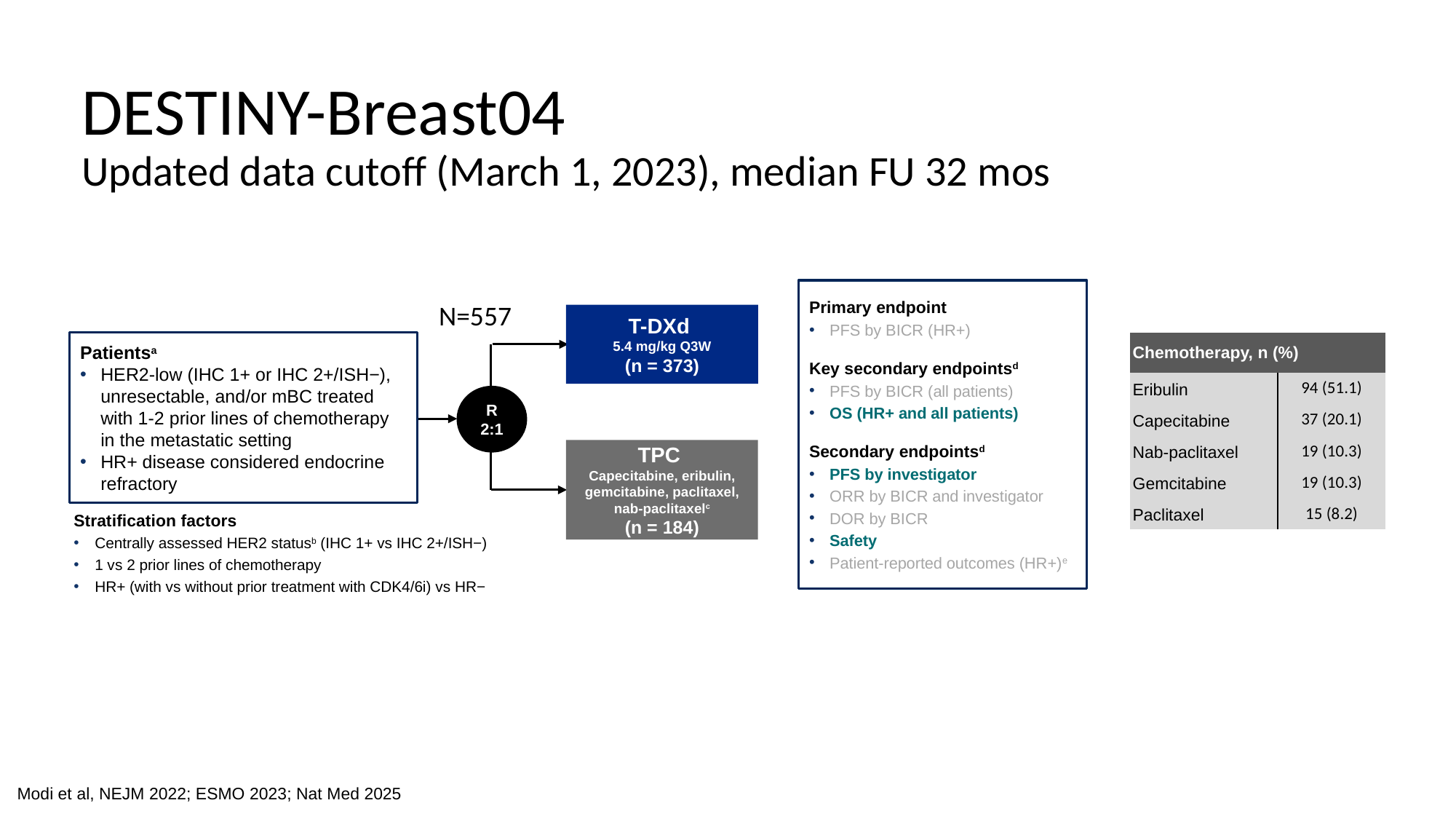

# DESTINY-Breast04 Updated data cutoff (March 1, 2023), median FU 32 mos
Primary endpoint
PFS by BICR (HR+)

Key secondary endpointsd
PFS by BICR (all patients)
OS (HR+ and all patients)

Secondary endpointsd
PFS by investigator
ORR by BICR and investigator
DOR by BICR
Safety
Patient-reported outcomes (HR+)e
T-DXd
5.4 mg/kg Q3W
(n = 373)
Patientsa
HER2-low (IHC 1+ or IHC 2+/ISH−), unresectable, and/or mBC treated with 1-2 prior lines of chemotherapy in the metastatic setting
HR+ disease considered endocrine refractory
R
2:1
TPC
Capecitabine, eribulin, gemcitabine, paclitaxel, nab-paclitaxelc
(n = 184)
Stratification factors
Centrally assessed HER2 statusb (IHC 1+ vs IHC 2+/ISH−)
1 vs 2 prior lines of chemotherapy
HR+ (with vs without prior treatment with CDK4/6i) vs HR−
N=557
| Chemotherapy, n (%) |  |
| --- | --- |
| Eribulin | 94 (51.1) |
| Capecitabine | 37 (20.1) |
| Nab-paclitaxel | 19 (10.3) |
| Gemcitabine | 19 (10.3) |
| Paclitaxel | 15 (8.2) |
Modi et al, NEJM 2022; ESMO 2023; Nat Med 2025